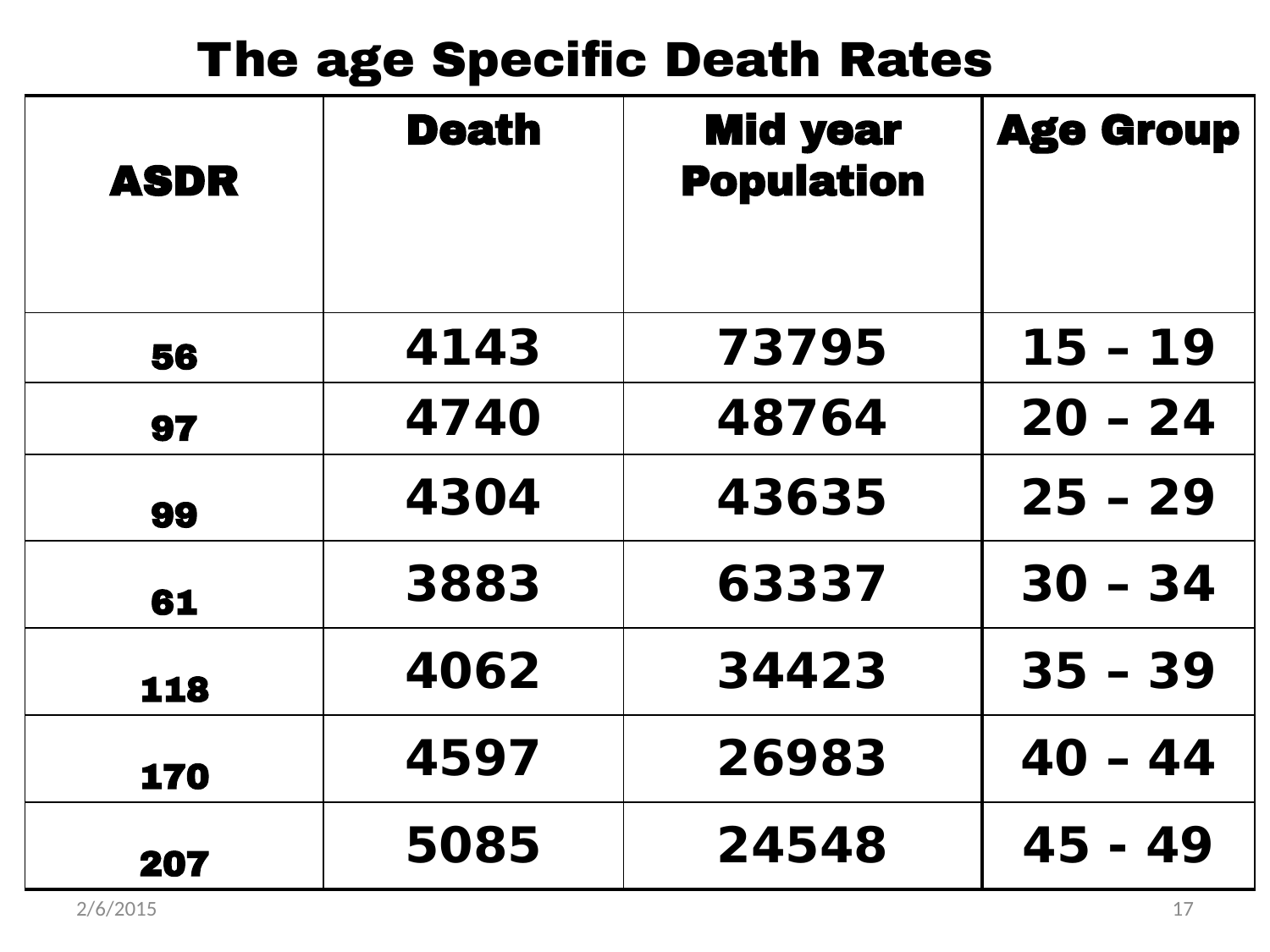

The age Specific Death Rates
| ASDR | Death | Mid year Population | Age Group |
| --- | --- | --- | --- |
| 56 | 4143 | 73795 | 19 – 15 |
| 97 | 4740 | 48764 | 24 – 20 |
| 99 | 4304 | 43635 | 29 – 25 |
| 61 | 3883 | 63337 | 34 – 30 |
| 118 | 4062 | 34423 | 39 – 35 |
| 170 | 4597 | 26983 | 44 – 40 |
| 207 | 5085 | 24548 | 49 - 45 |
2/6/2015
17